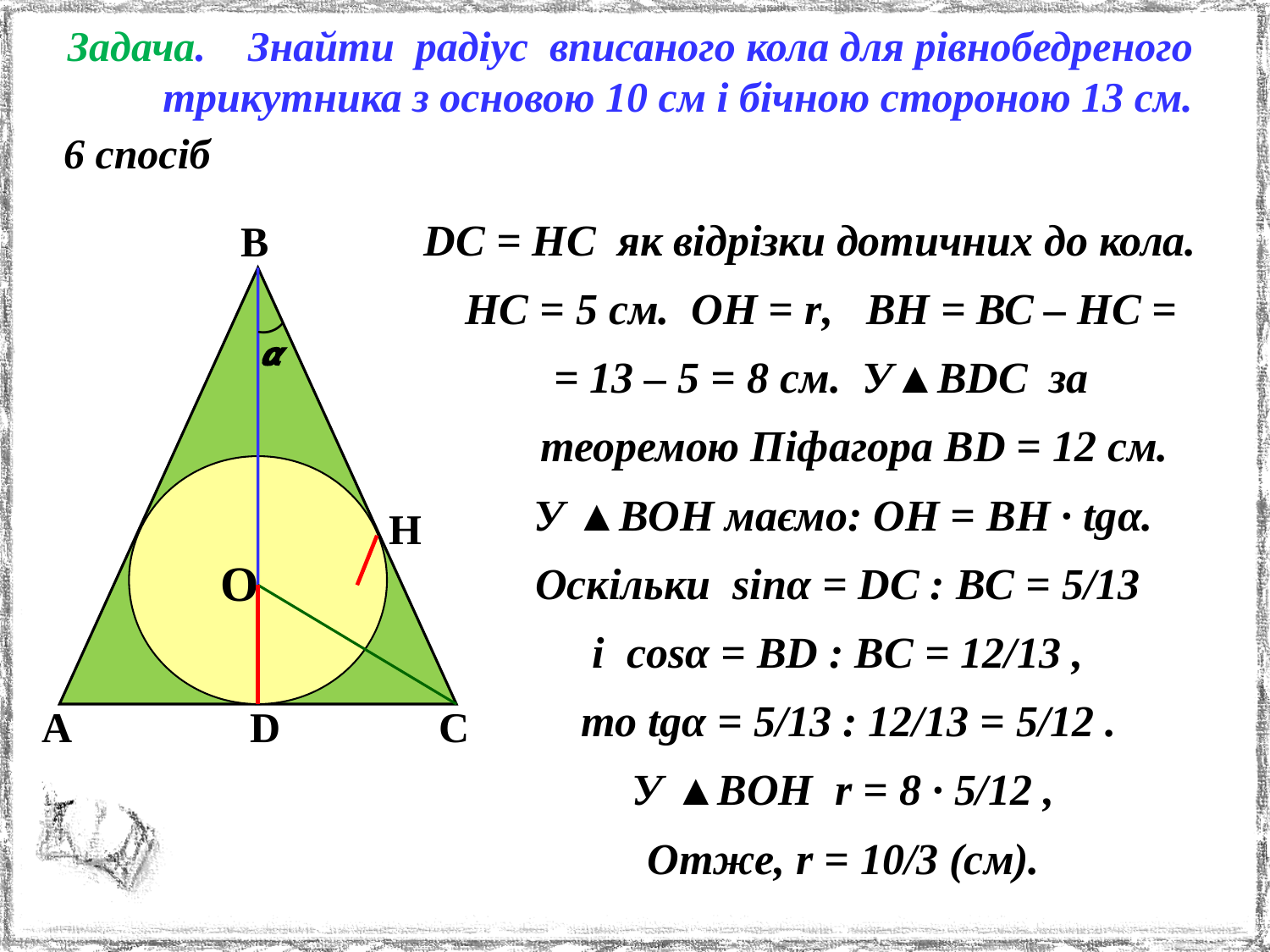

# Задача.    Знайти  радіус  вписаного кола для рівнобедреного трикутника з основою 10 см і бічною стороною 13 см.
    6 спосіб

DC = НС  як відрізки дотичних до кола.   НС = 5 см.  ОН = r,   ВН = ВС – НС =
  = 13 – 5 = 8 см.  У▲BDС  за
       теоремою Піфагора BD = 12 см.
      У ▲BOH маємо: OH = BH · tgα.
     Оскільки  sinα = DC : BC = 5/13
      i  cosα = BD : BC = 12/13 ,
      то tgα = 5/13 : 12/13 = 5/12 .
      У ▲BOH  r = 8 · 5/12 ,
     Отже, r = 10/3 (cм).

В

)
𝞪

Н
О

А
D
С